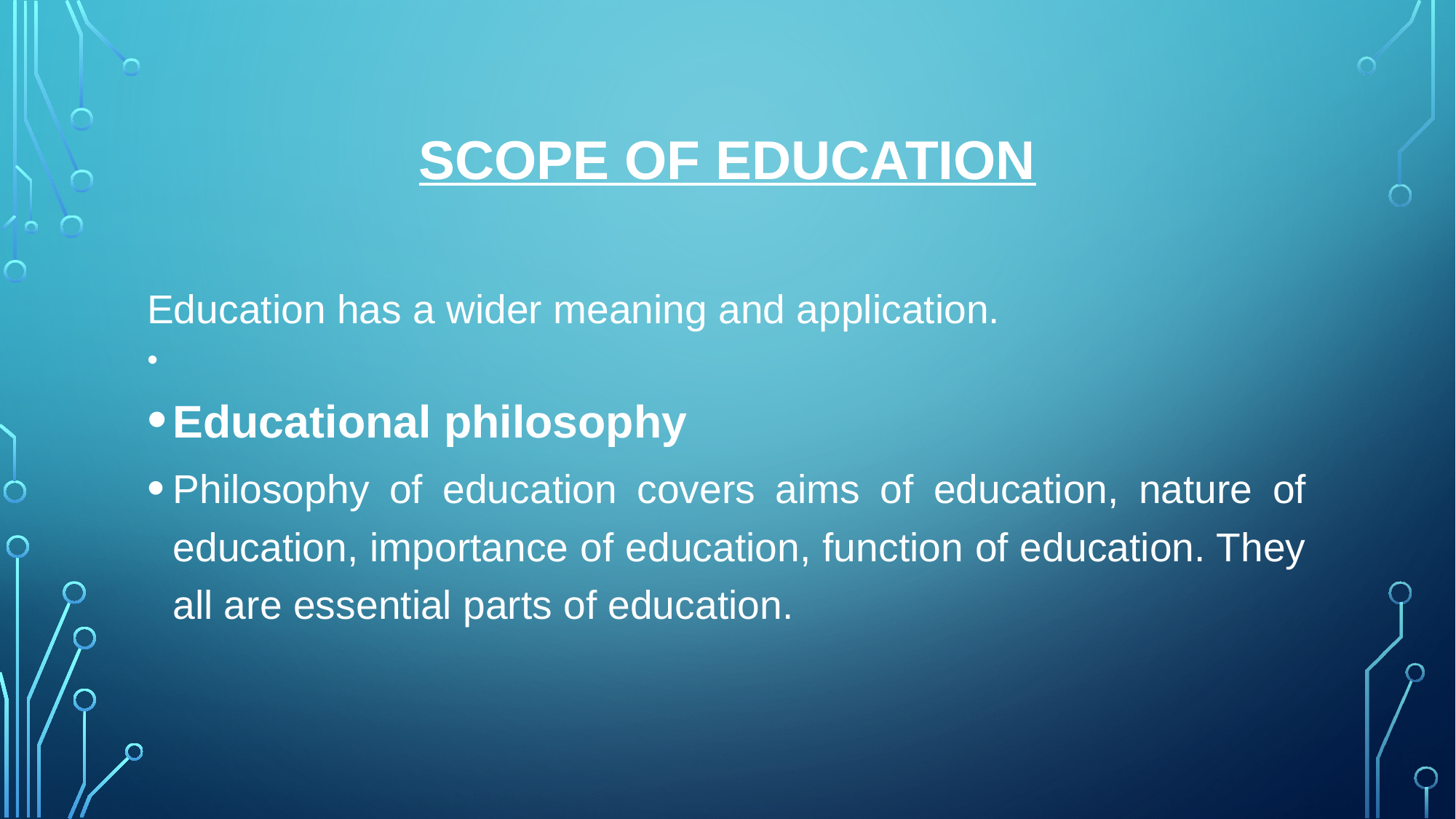

# Scope of education
Education has a wider meaning and application.

Educational philosophy
Philosophy of education covers aims of education, nature of education, importance of education, function of education. They all are essential parts of education.